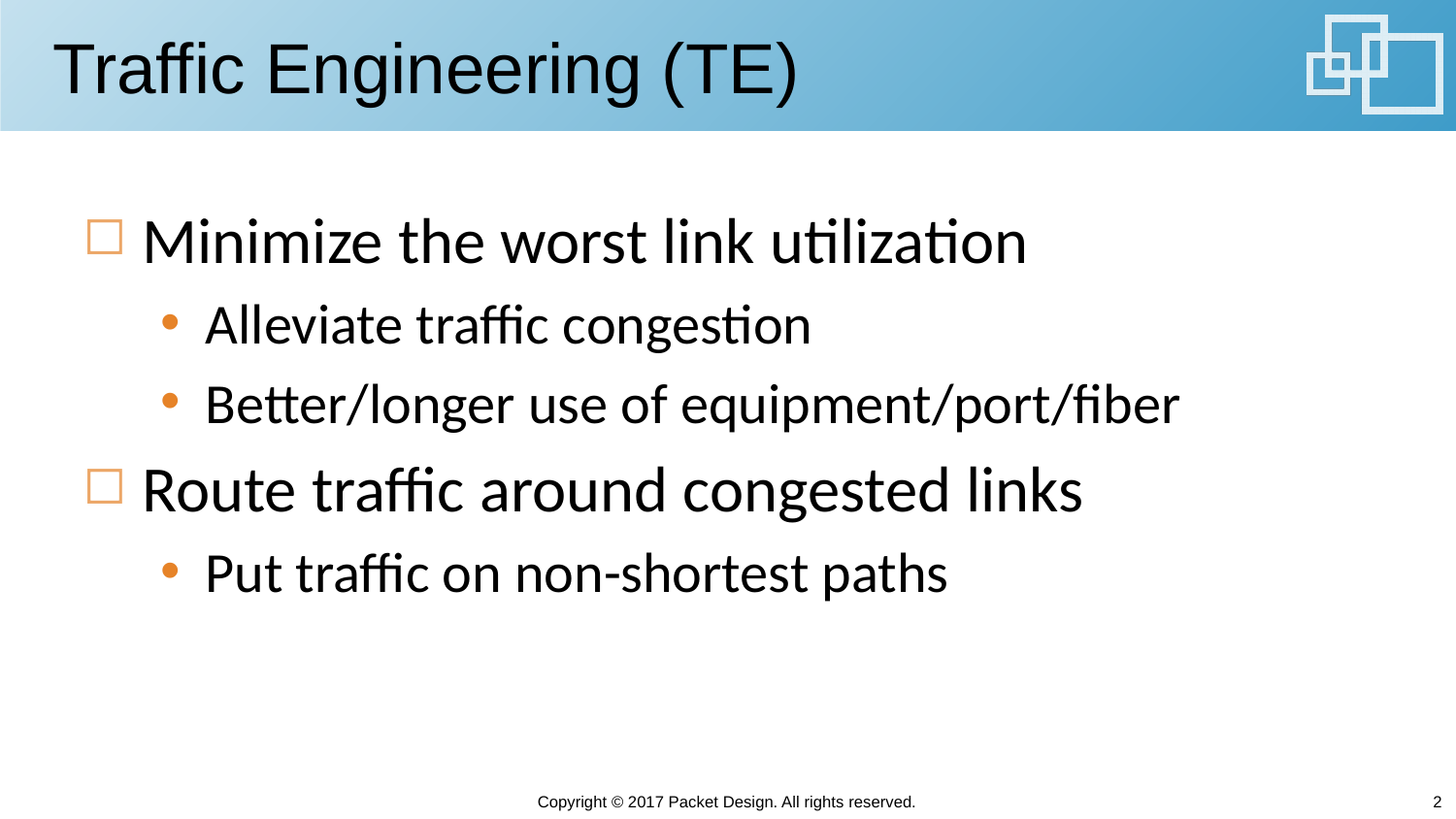

# Traffic Engineering (TE)
Minimize the worst link utilization
Alleviate traffic congestion
Better/longer use of equipment/port/fiber
Route traffic around congested links
Put traffic on non-shortest paths
Copyright © 2017 Packet Design. All rights reserved.
2